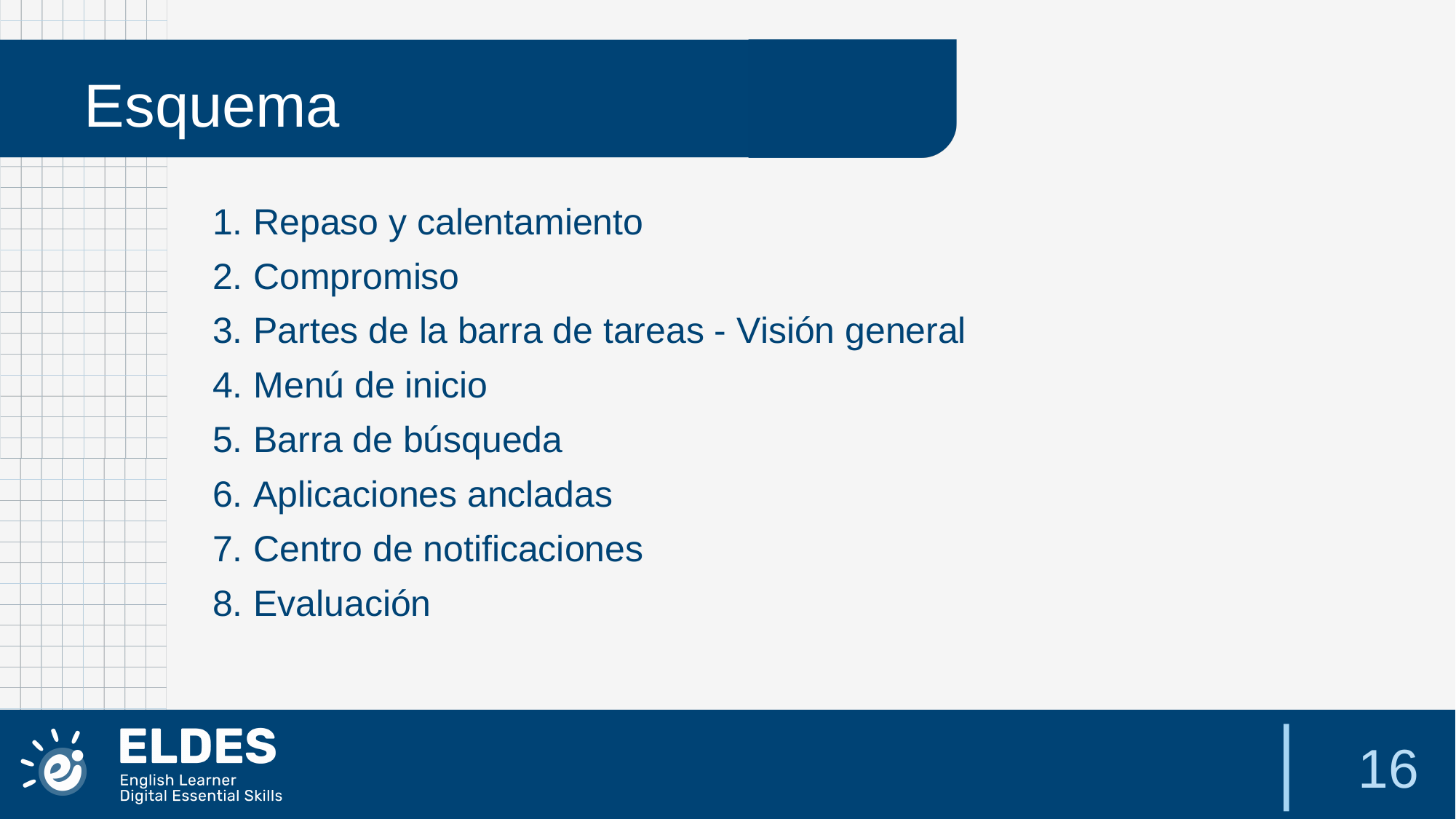

Esquema
Repaso y calentamiento
Compromiso
Partes de la barra de tareas - Visión general
Menú de inicio
Barra de búsqueda
Aplicaciones ancladas
Centro de notificaciones
Evaluación

16